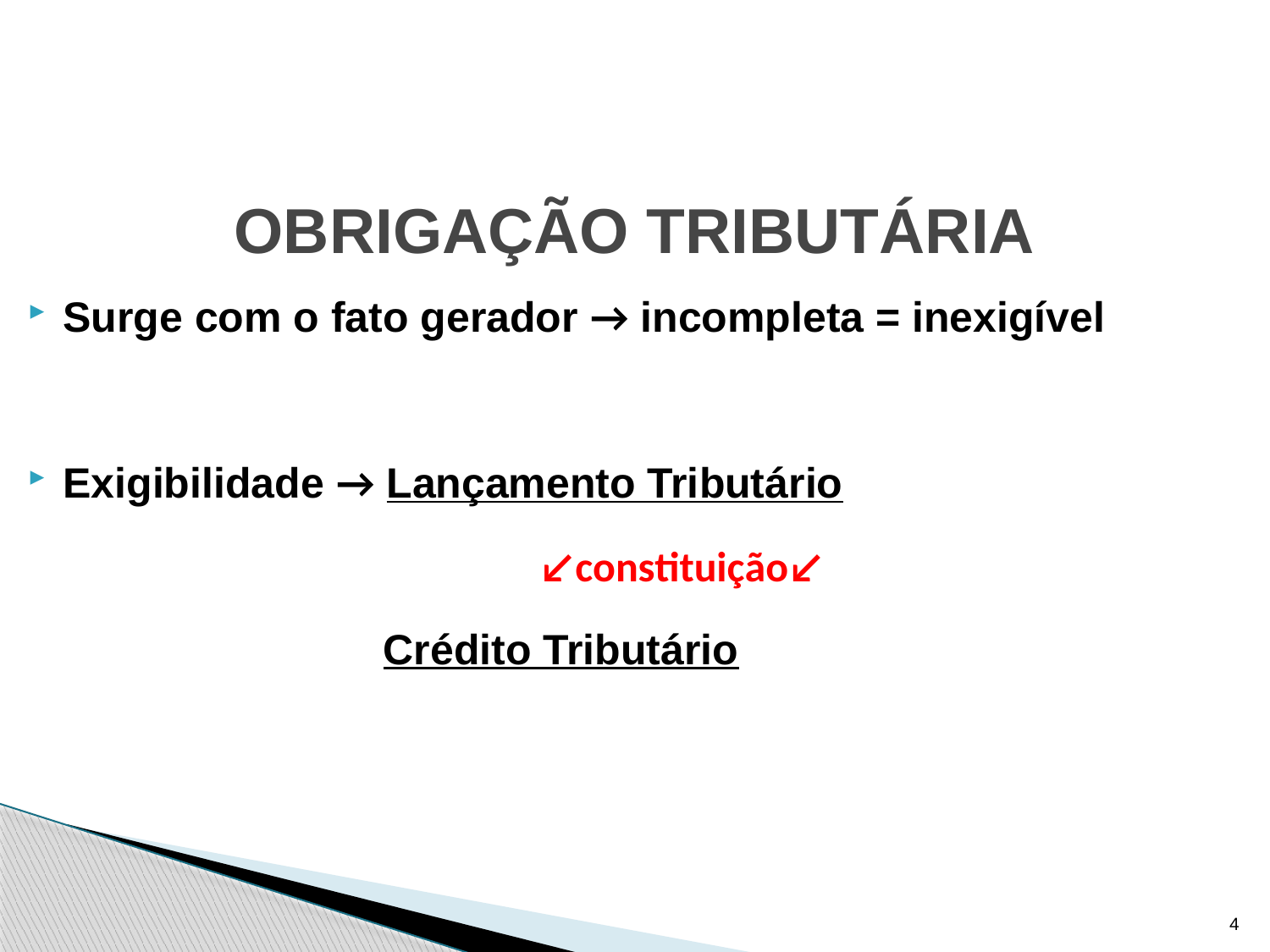

# OBRIGAÇÃO TRIBUTÁRIA
Surge com o fato gerador → incompleta = inexigível

Exigibilidade → Lançamento Tributário
				          ↙constituição↙
                              Crédito Tributário

4